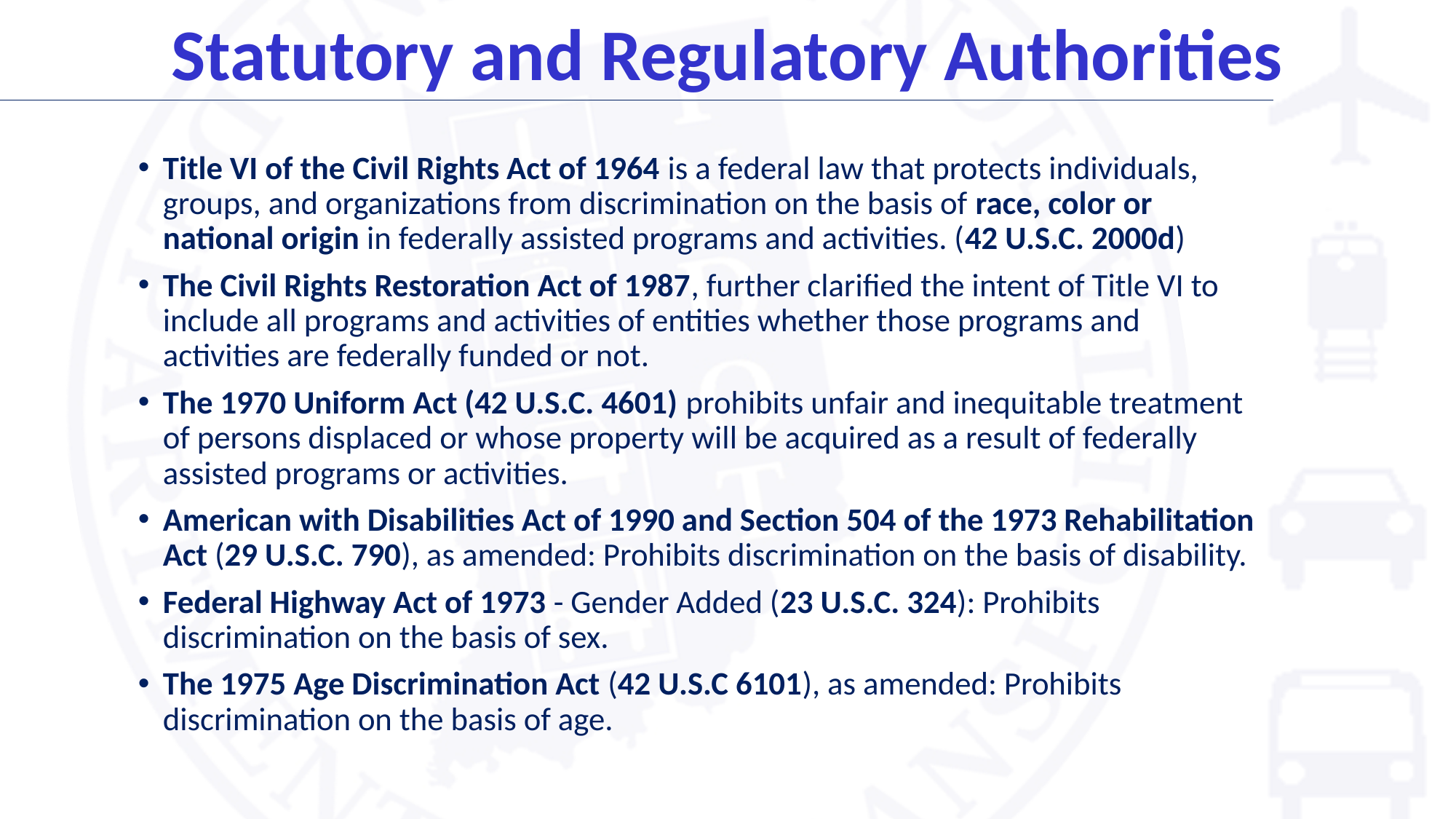

# Statutory and Regulatory Authorities
Title VI of the Civil Rights Act of 1964 is a federal law that protects individuals, groups, and organizations from discrimination on the basis of race, color or national origin in federally assisted programs and activities. (42 U.S.C. 2000d)
The Civil Rights Restoration Act of 1987, further clarified the intent of Title VI to include all programs and activities of entities whether those programs and activities are federally funded or not.
The 1970 Uniform Act (42 U.S.C. 4601) prohibits unfair and inequitable treatment of persons displaced or whose property will be acquired as a result of federally assisted programs or activities.
American with Disabilities Act of 1990 and Section 504 of the 1973 Rehabilitation Act (29 U.S.C. 790), as amended: Prohibits discrimination on the basis of disability.
Federal Highway Act of 1973 - Gender Added (23 U.S.C. 324): Prohibits discrimination on the basis of sex.
The 1975 Age Discrimination Act (42 U.S.C 6101), as amended: Prohibits discrimination on the basis of age.